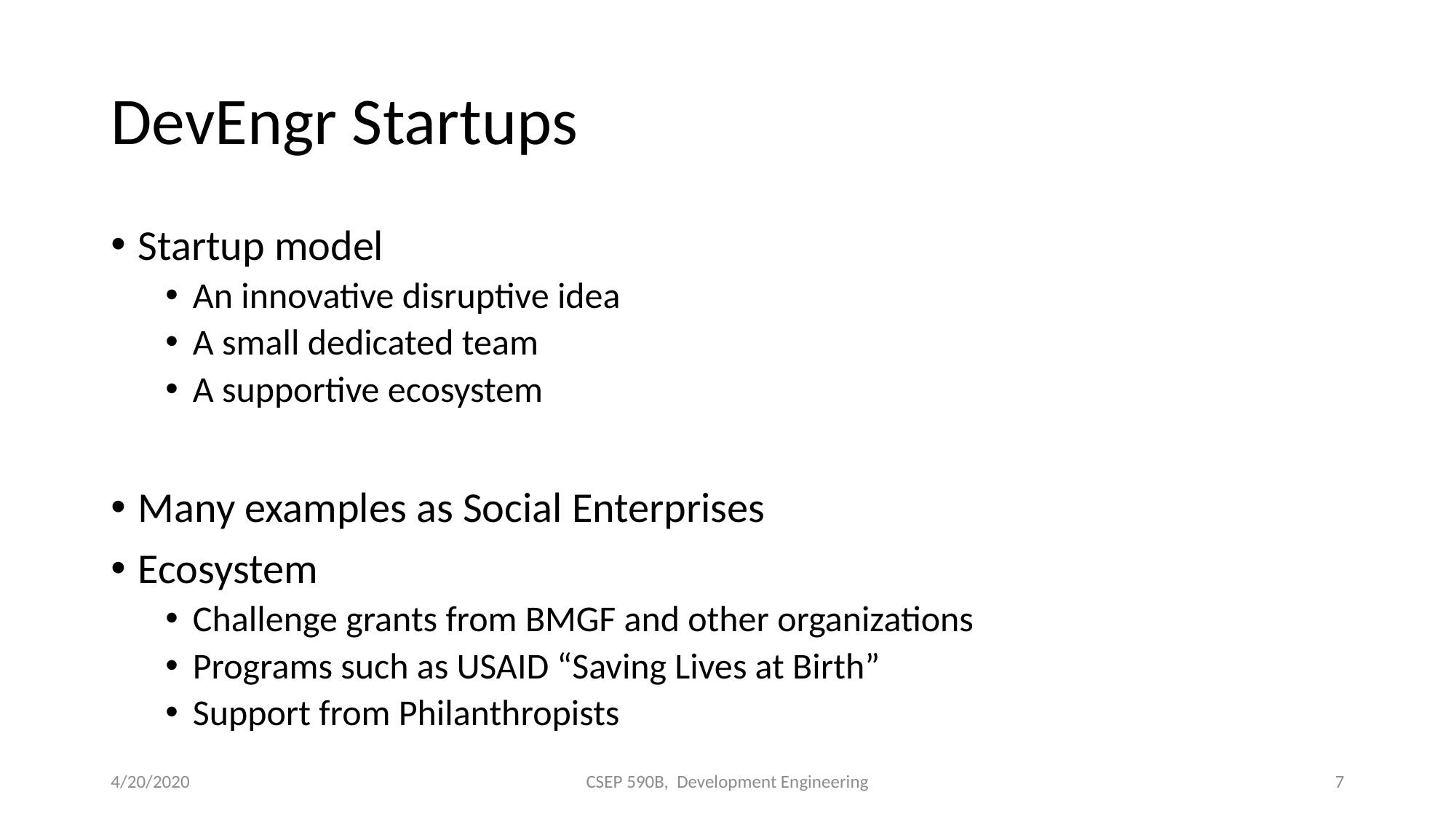

# DevEngr Startups
Startup model
An innovative disruptive idea
A small dedicated team
A supportive ecosystem

Many examples as Social Enterprises
Ecosystem
Challenge grants from BMGF and other organizations
Programs such as USAID “Saving Lives at Birth”
Support from Philanthropists
4/20/2020
CSEP 590B,  Development Engineering
7